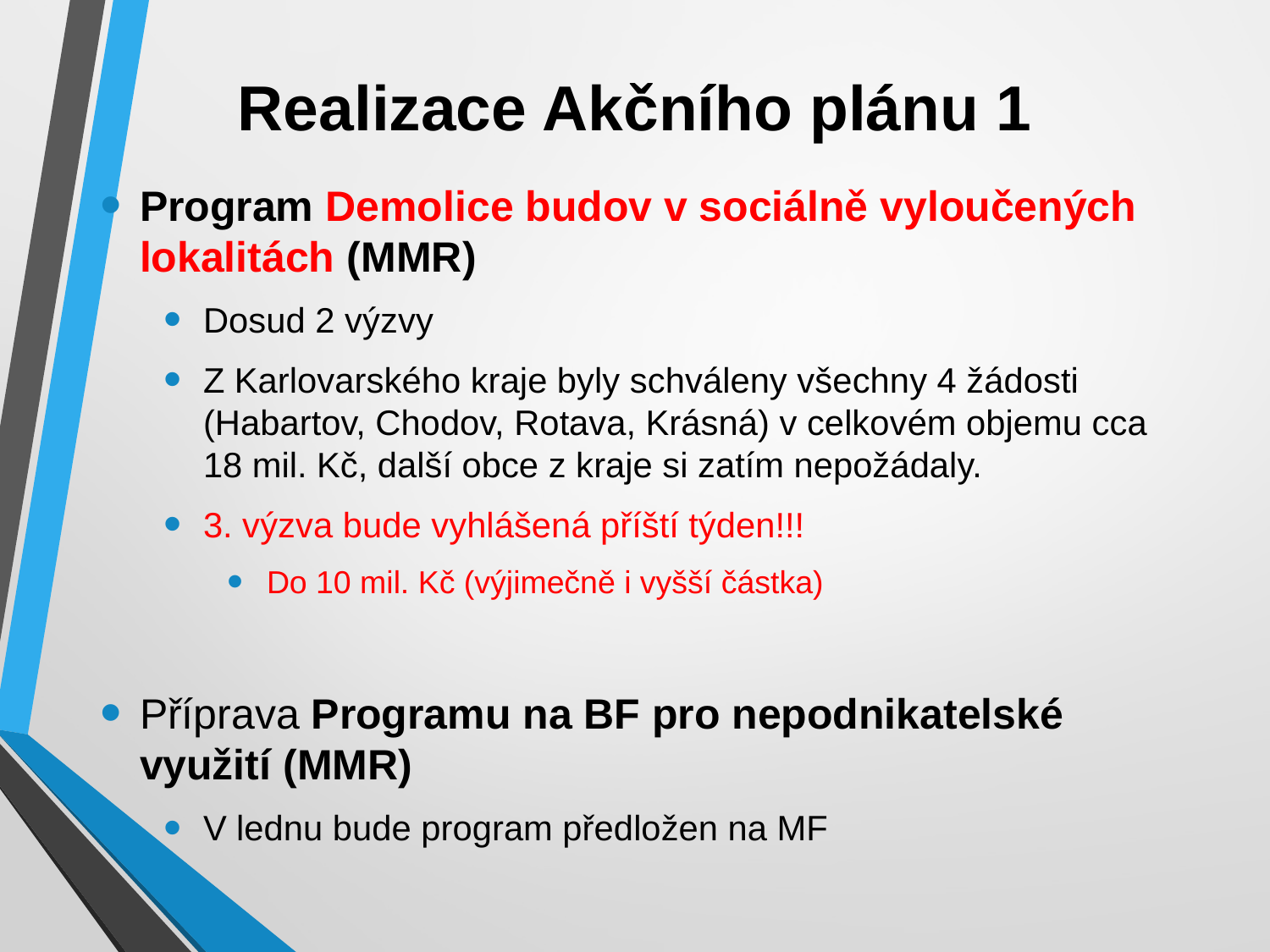

# Realizace Akčního plánu 1
Program Demolice budov v sociálně vyloučených lokalitách (MMR)
Dosud 2 výzvy
Z Karlovarského kraje byly schváleny všechny 4 žádosti (Habartov, Chodov, Rotava, Krásná) v celkovém objemu cca 18 mil. Kč, další obce z kraje si zatím nepožádaly.
3. výzva bude vyhlášená příští týden!!!
Do 10 mil. Kč (výjimečně i vyšší částka)

Příprava Programu na BF pro nepodnikatelské využití (MMR)
V lednu bude program předložen na MF